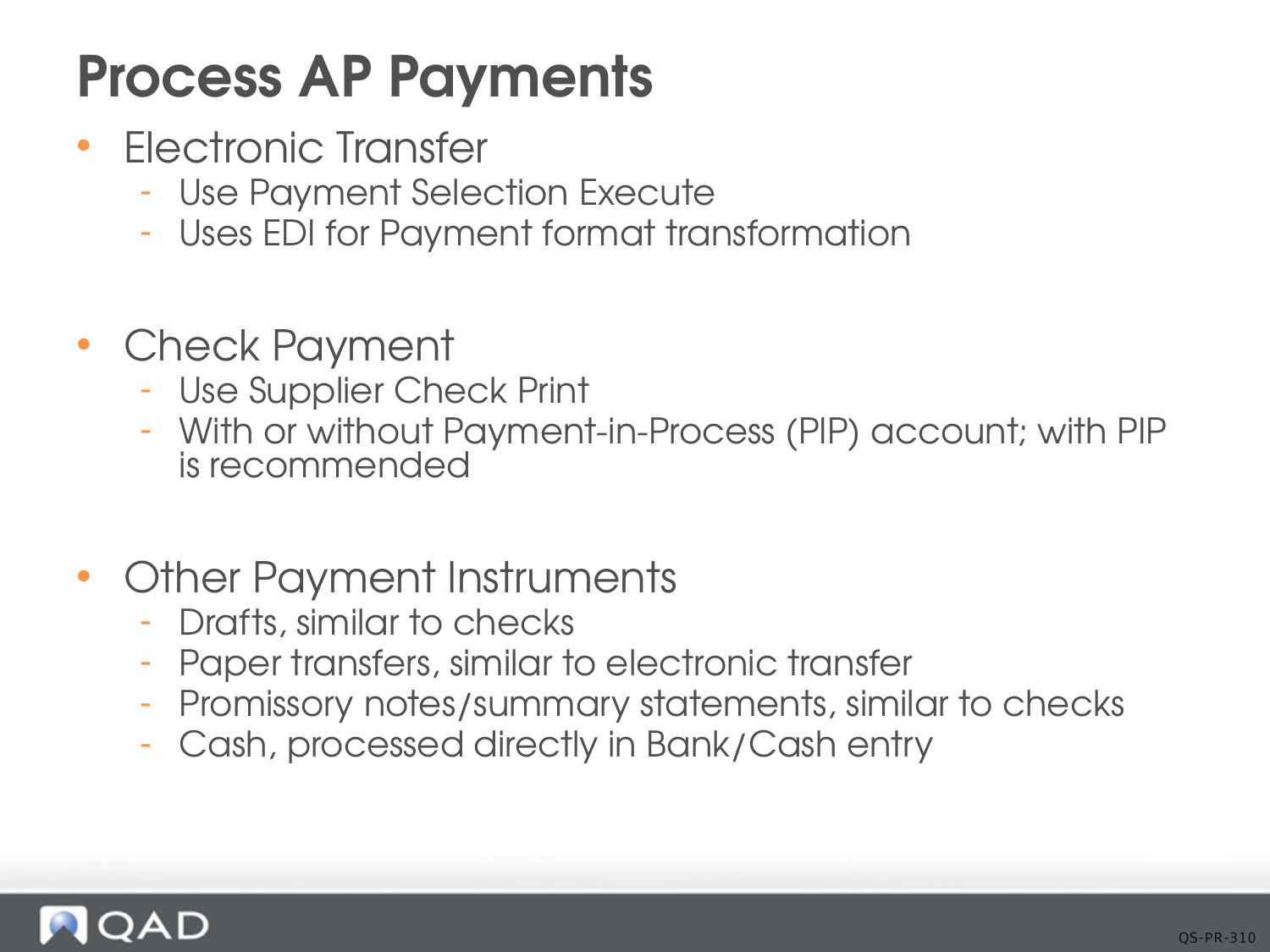

# Process AP Payments
Electronic Transfer
Use Payment Selection Execute
Uses EDI for Payment format transformation

Check Payment
Use Supplier Check Print
With or without Payment-in-Process (PIP) account; with PIP is recommended

Other Payment Instruments
Drafts, similar to checks
Paper transfers, similar to electronic transfer
Promissory notes/summary statements, similar to checks
Cash, processed directly in Bank/Cash entry
QS-PR-310